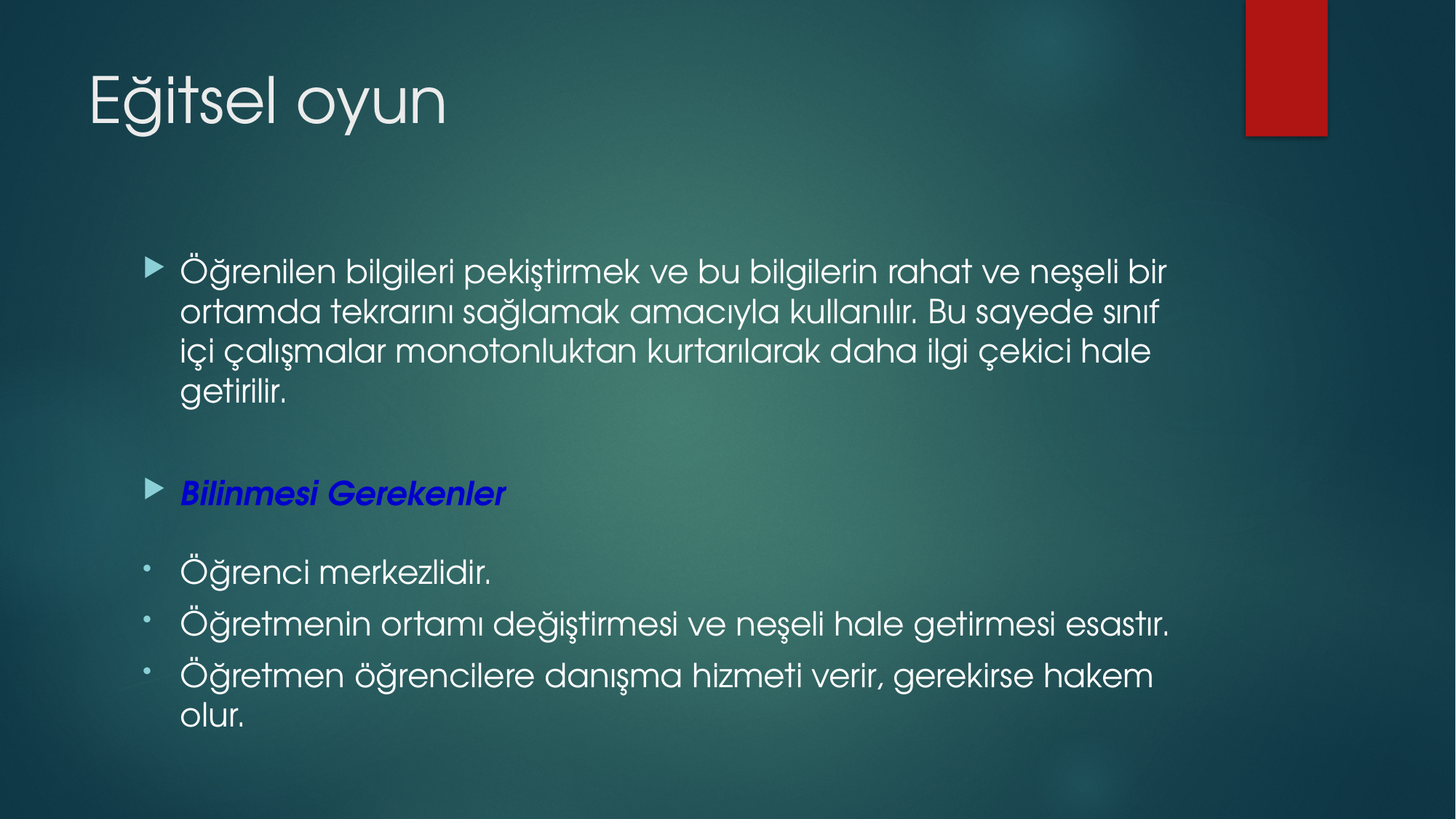

# Eğitsel oyun
Öğrenilen bilgileri pekiştirmek ve bu bilgilerin rahat ve neşeli bir ortamda tekrarını sağlamak amacıyla kullanılır. Bu sayede sınıf içi çalışmalar monotonluktan kurtarılarak daha ilgi çekici hale getirilir.

Bilinmesi Gerekenler

Öğrenci merkezlidir.
Öğretmenin ortamı değiştirmesi ve neşeli hale getirmesi esastır.
Öğretmen öğrencilere danışma hizmeti verir, gerekirse hakem olur.